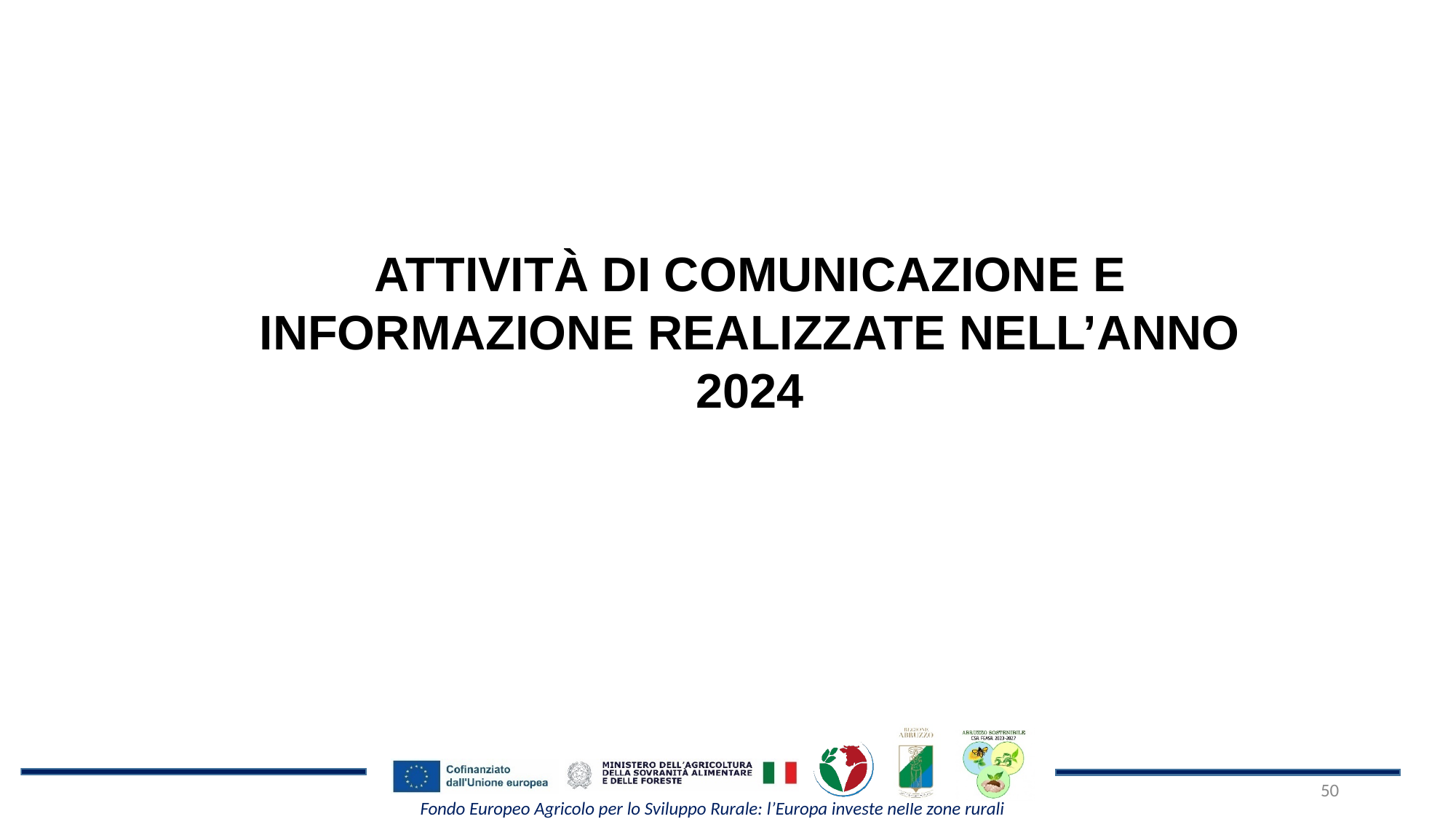

ATTIVITÀ DI COMUNICAZIONE E INFORMAZIONE REALIZZATE NELL’ANNO 2024